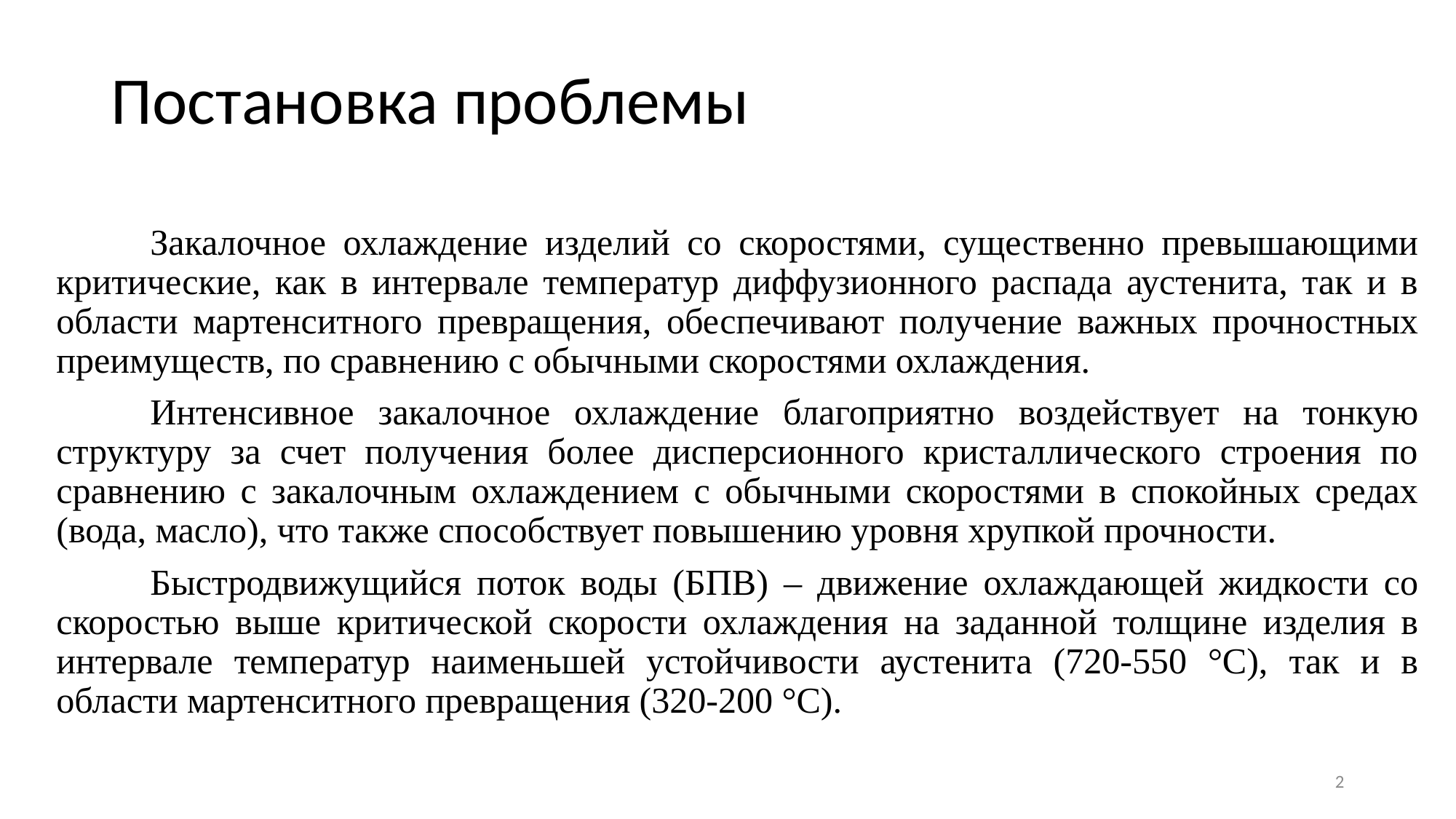

# Постановка проблемы
	Закалочное охлаждение изделий со скоростями, существенно превышающими критические, как в интервале температур диффузионного распада аустенита, так и в области мартенситного превращения, обеспечивают получение важных прочностных преимуществ, по сравнению с обычными скоростями охлаждения.
	Интенсивное закалочное охлаждение благоприятно воздействует на тонкую структуру за счет получения более дисперсионного кристаллического строения по сравнению с закалочным охлаждением с обычными скоростями в спокойных средах (вода, масло), что также способствует повышению уровня хрупкой прочности.
	Быстродвижущийся поток воды (БПВ) – движение охлаждающей жидкости со скоростью выше критической скорости охлаждения на заданной толщине изделия в интервале температур наименьшей устойчивости аустенита (720-550 °C), так и в области мартенситного превращения (320-200 °C).
2